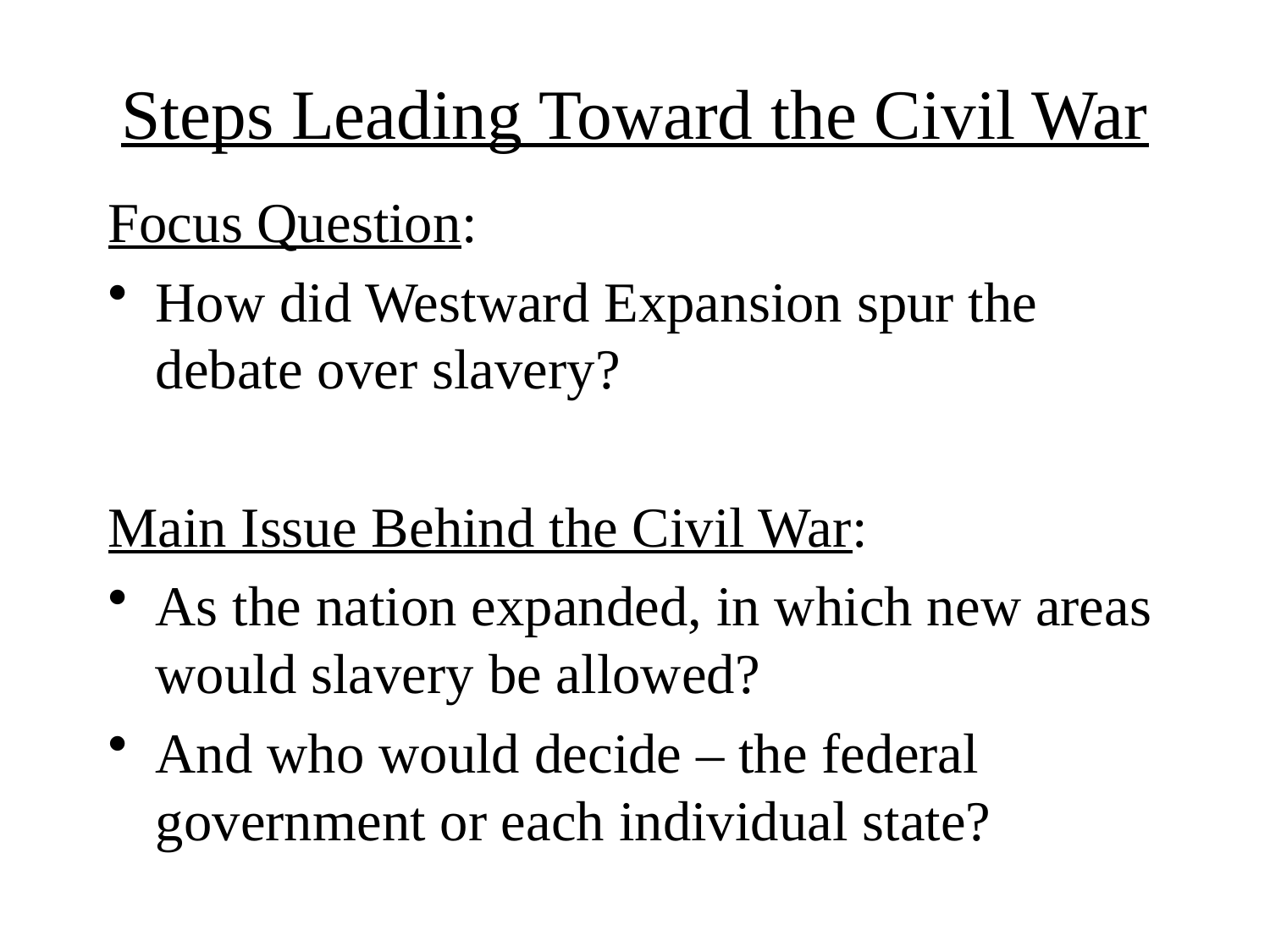

# Steps Leading Toward the Civil War
Focus Question:
How did Westward Expansion spur the debate over slavery?

Main Issue Behind the Civil War:
As the nation expanded, in which new areas would slavery be allowed?
And who would decide – the federal government or each individual state?